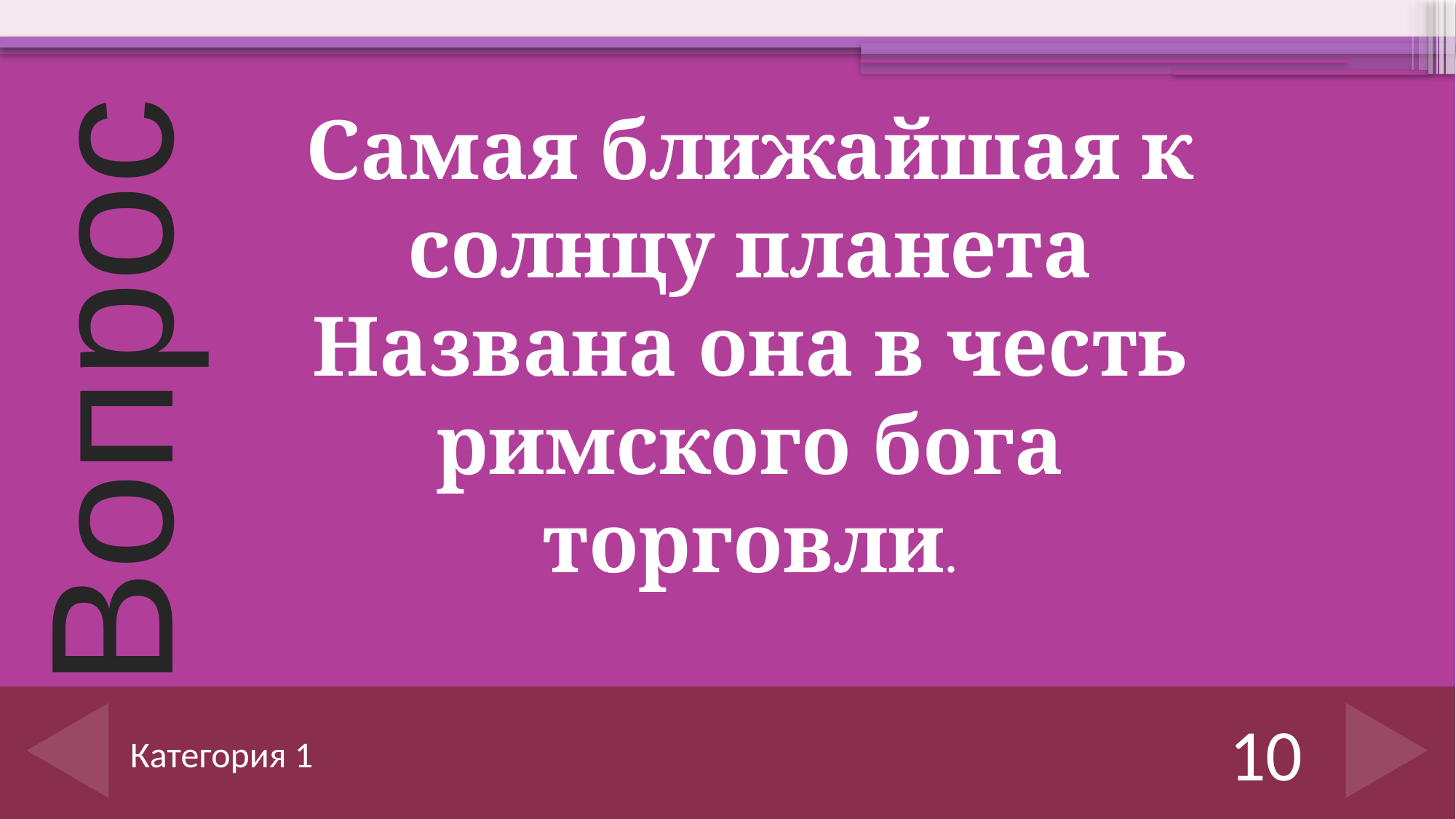

Самая ближайшая к солнцу планета
Названа она в честь римского бога торговли.
10
# Категория 1